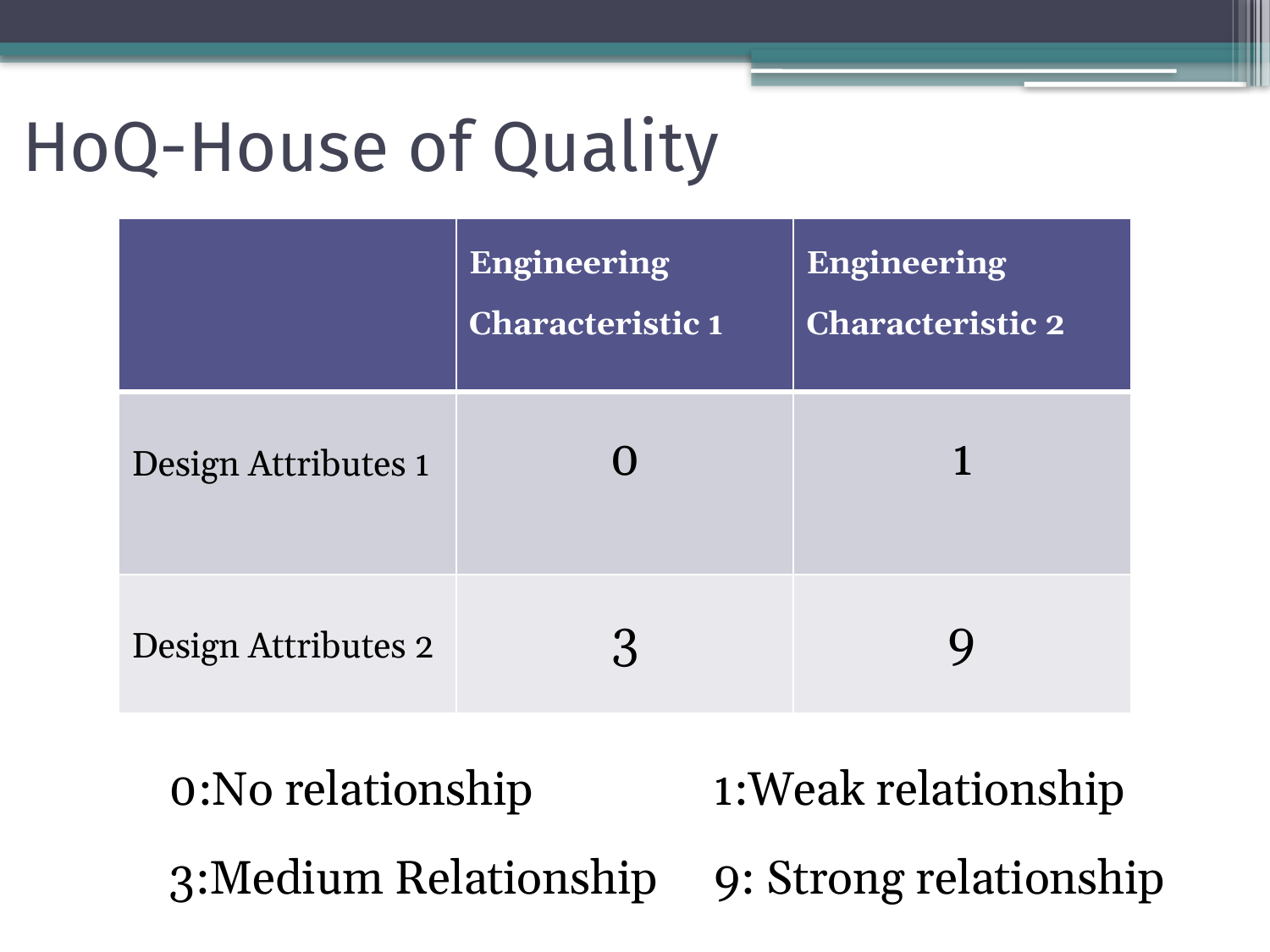

# HoQ-House of Quality
|  | Engineering Characteristic 1 | Engineering Characteristic 2 |
| --- | --- | --- |
| Design Attributes 1 | 0 | 1 |
| Design Attributes 2 | 3 | 9 |
       0:No relationship                1:Weak relationship
       3:Medium Relationship     9: Strong relationship